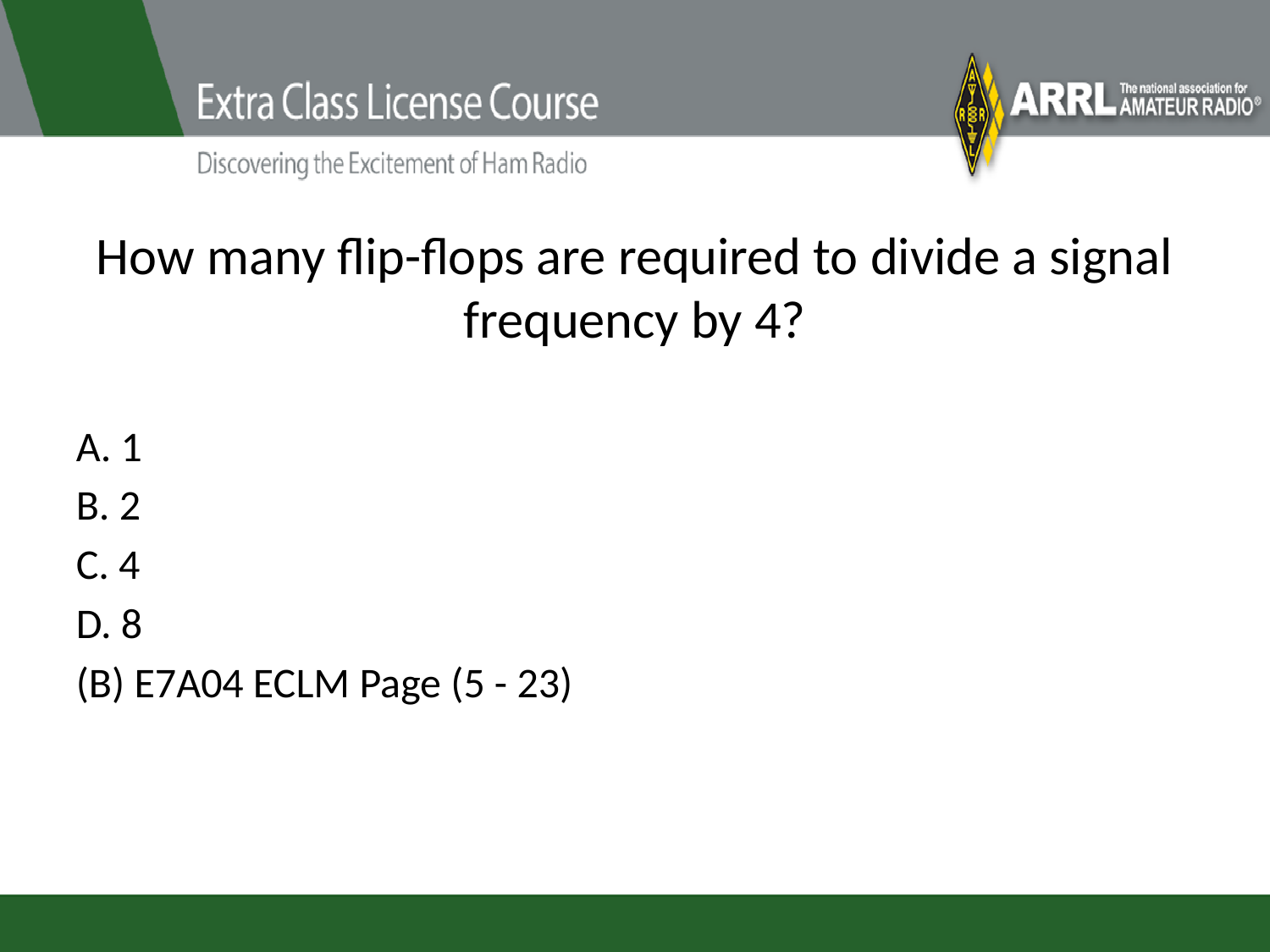

# How many flip-flops are required to divide a signal frequency by 4?
A. 1
B. 2
C. 4
D. 8
(B) E7A04 ECLM Page (5 - 23)